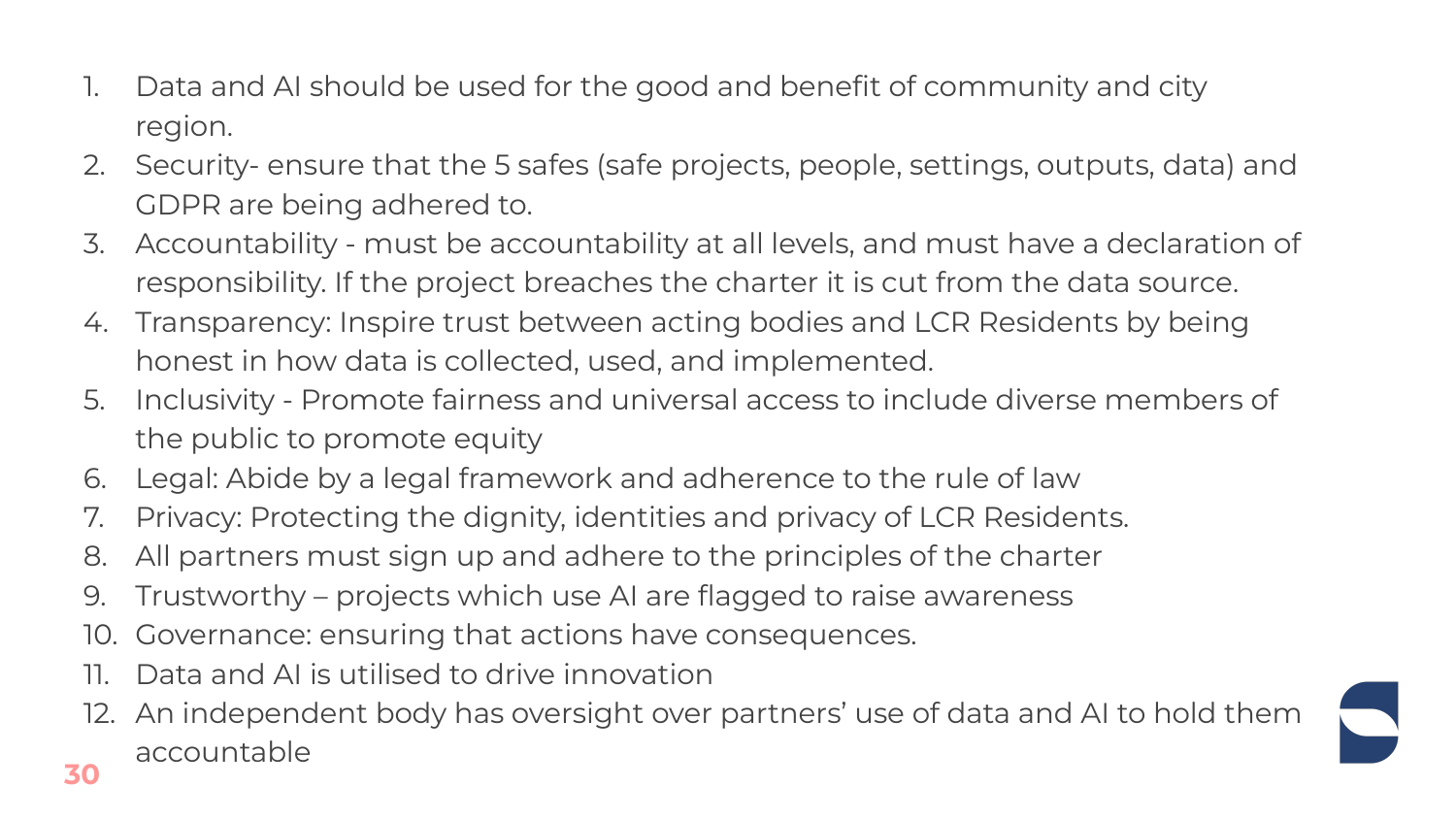

Data and AI should be used for the good and benefit of community and city region.
Security- ensure that the 5 safes (safe projects, people, settings, outputs, data) and GDPR are being adhered to.
Accountability - must be accountability at all levels, and must have a declaration of responsibility. If the project breaches the charter it is cut from the data source.
Transparency: Inspire trust between acting bodies and LCR Residents by being honest in how data is collected, used, and implemented.
Inclusivity - Promote fairness and universal access to include diverse members of the public to promote equity
Legal: Abide by a legal framework and adherence to the rule of law
Privacy: Protecting the dignity, identities and privacy of LCR Residents.
All partners must sign up and adhere to the principles of the charter
Trustworthy – projects which use AI are flagged to raise awareness
Governance: ensuring that actions have consequences.
Data and AI is utilised to drive innovation
An independent body has oversight over partners’ use of data and AI to hold them accountable

30